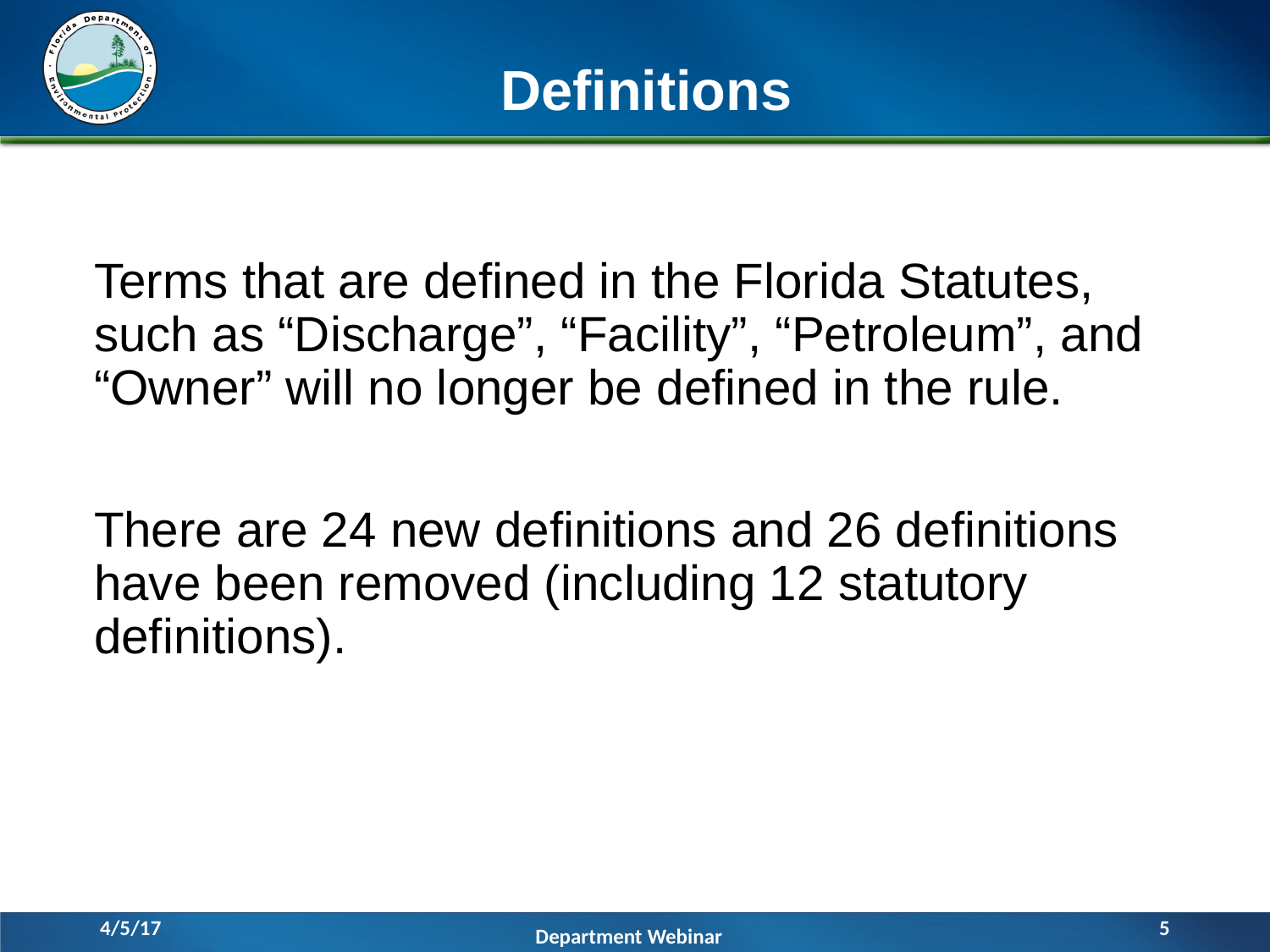

# Definitions
Terms that are defined in the Florida Statutes, such as “Discharge”, “Facility”, “Petroleum”, and “Owner” will no longer be defined in the rule.

There are 24 new definitions and 26 definitions have been removed (including 12 statutory definitions).

4/5/17
5
Department Webinar